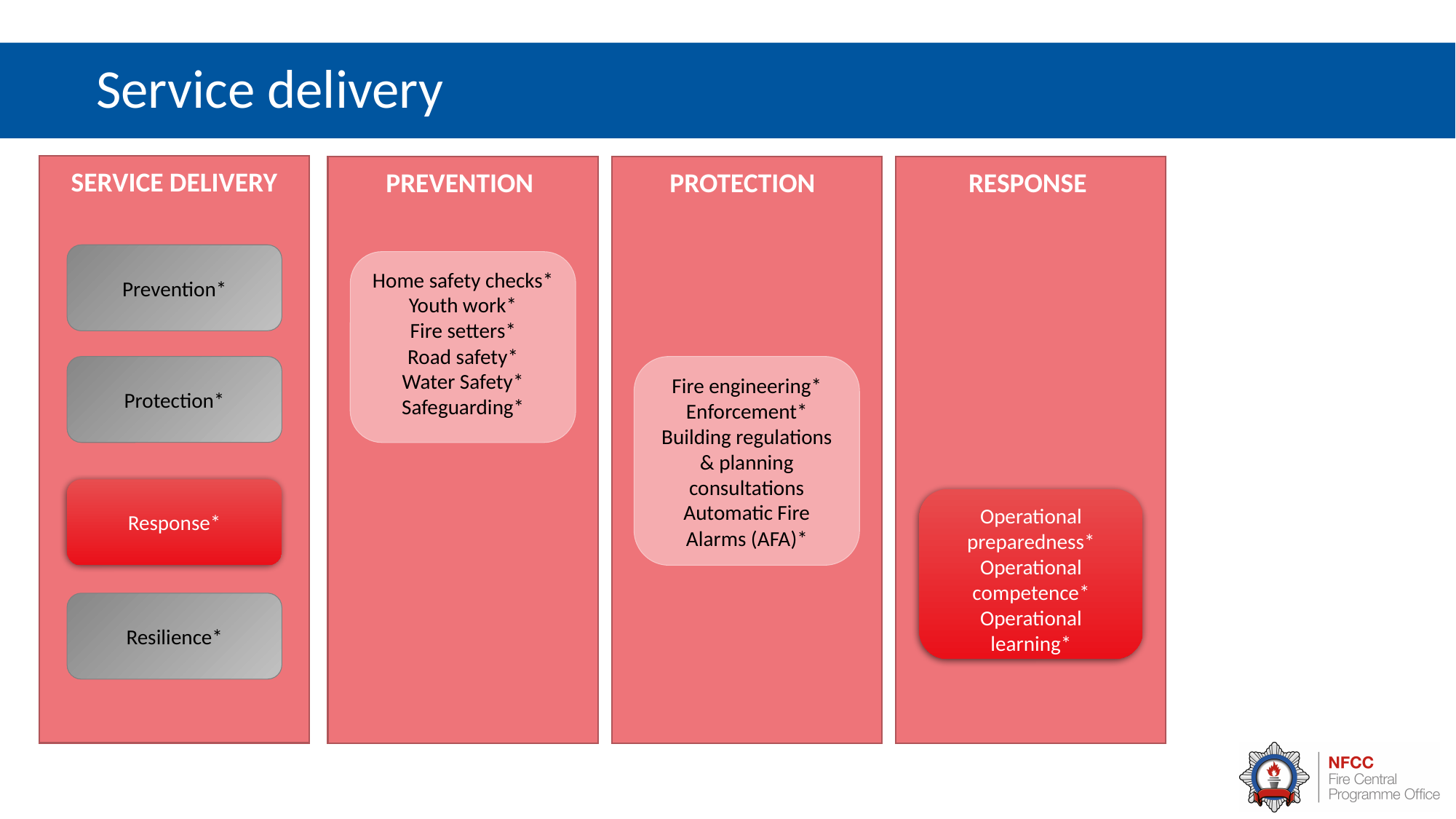

# Service delivery

SERVICE DELIVERY
Prevention*
Protection*
Response*
Resilience*

PREVENTION
Home safety checks*
Youth work*
Fire setters*
Road safety*
Water Safety*
Safeguarding*

PROTECTION

RESPONSE
Fire engineering*
Enforcement*
Building regulations & planning consultations
Automatic Fire Alarms (AFA)*

Operational preparedness*
Operational competence*
Operational learning*